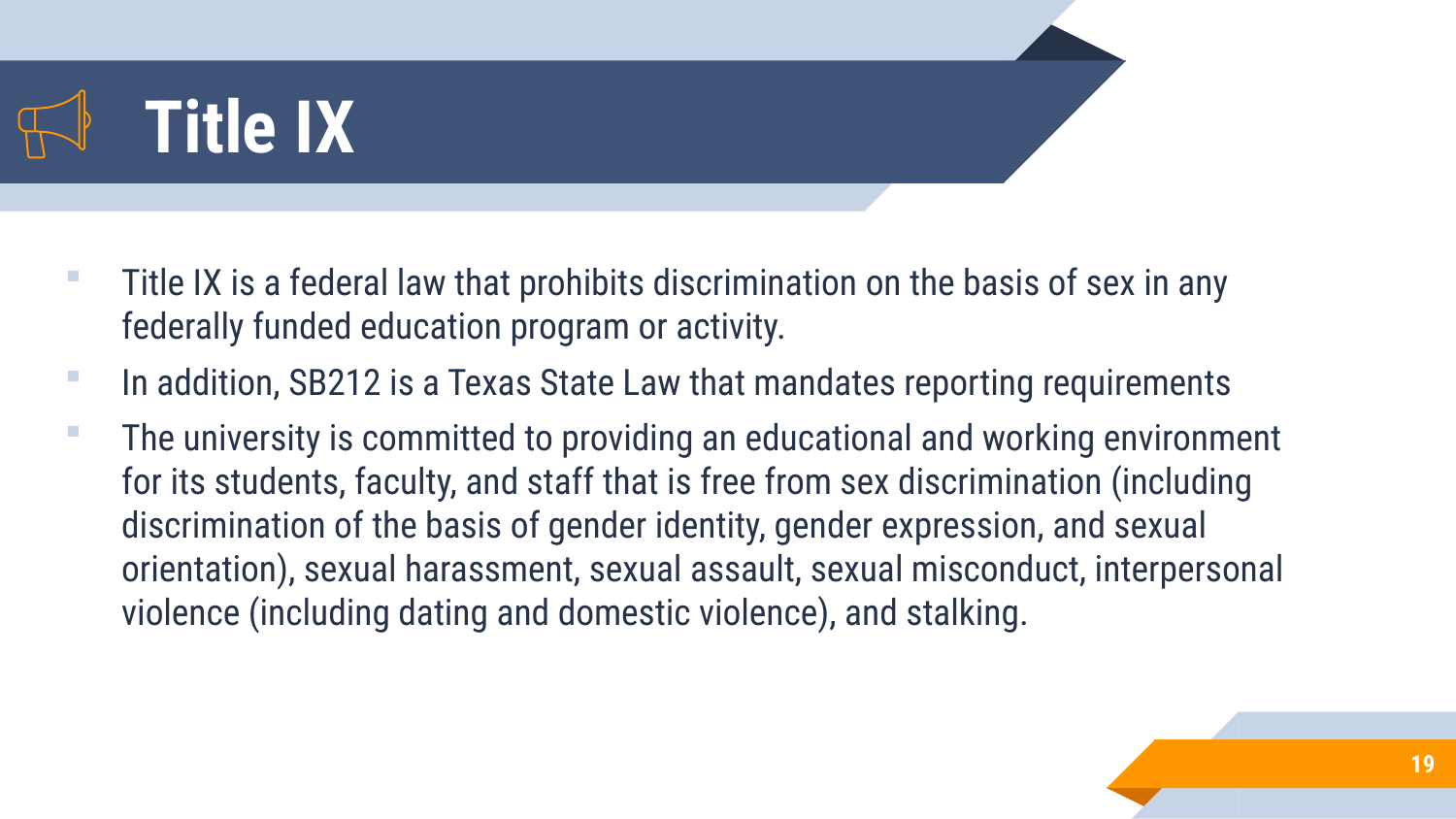

# Title IX

Title IX is a federal law that prohibits discrimination on the basis of sex in any federally funded education program or activity.
In addition, SB212 is a Texas State Law that mandates reporting requirements
The university is committed to providing an educational and working environment for its students, faculty, and staff that is free from sex discrimination (including discrimination of the basis of gender identity, gender expression, and sexual orientation), sexual harassment, sexual assault, sexual misconduct, interpersonal violence (including dating and domestic violence), and stalking.
19